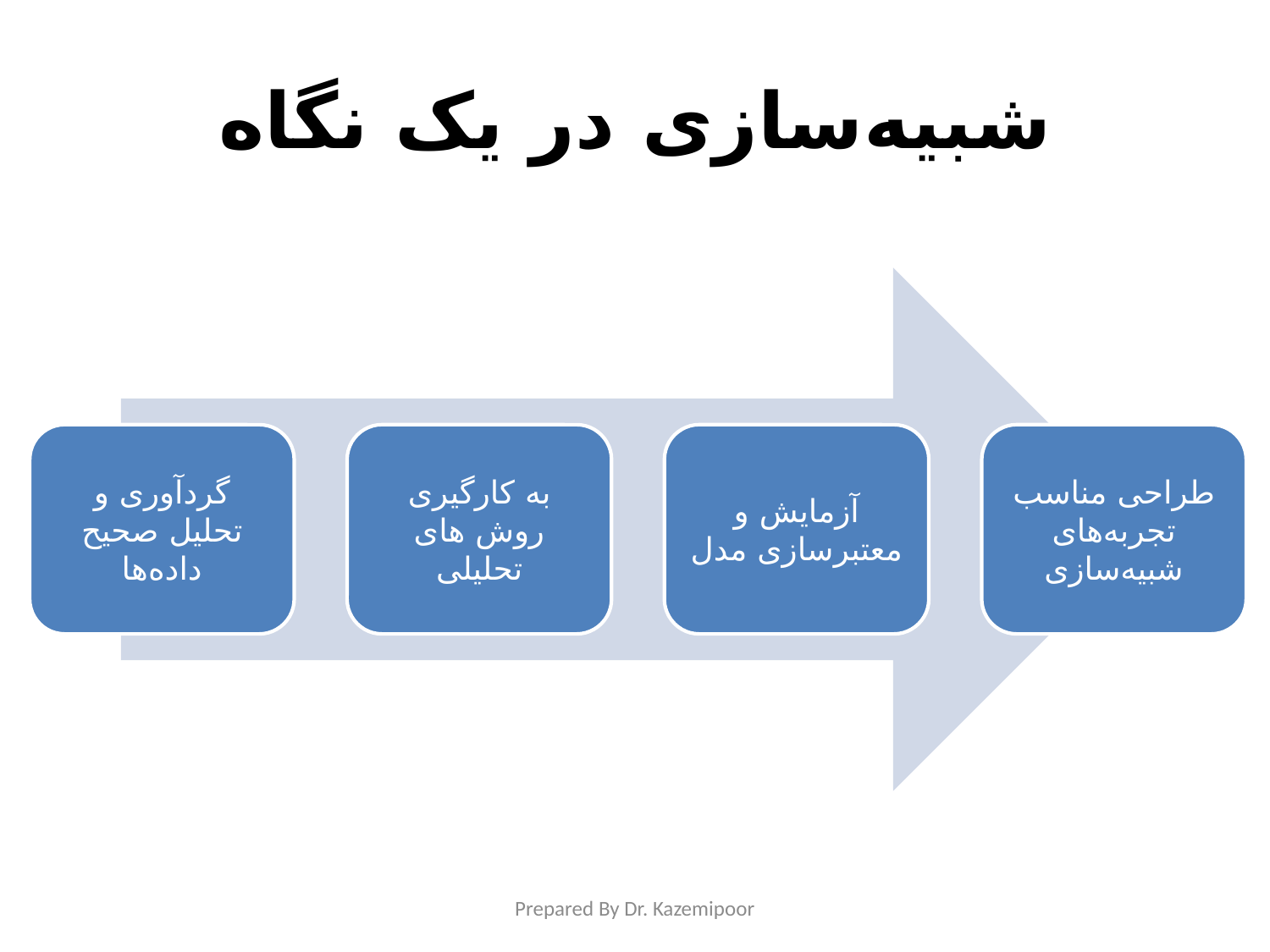

# شبیه‌سازی در یک نگاه
گردآوری و تحلیل صحیح داده‌ها
به کارگیری روش های تحلیلی
آزمایش و معتبرسازی مدل
طراحی مناسب تجربه‌های شبیه‌سازی
Prepared By Dr. Kazemipoor